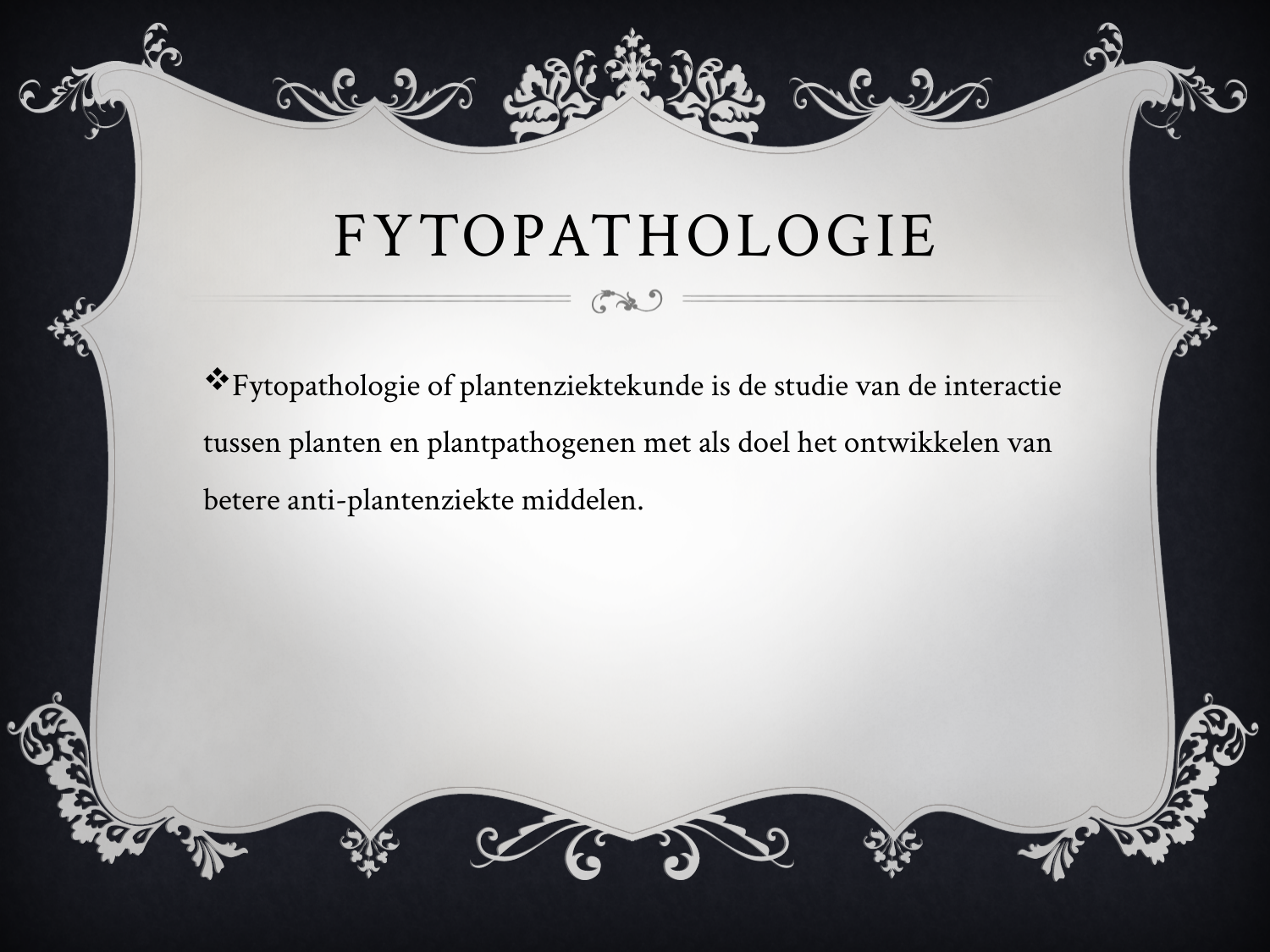

# Fytopathologie
Fytopathologie of plantenziektekunde is de studie van de interactie tussen planten en plantpathogenen met als doel het ontwikkelen van betere anti-plantenziekte middelen.